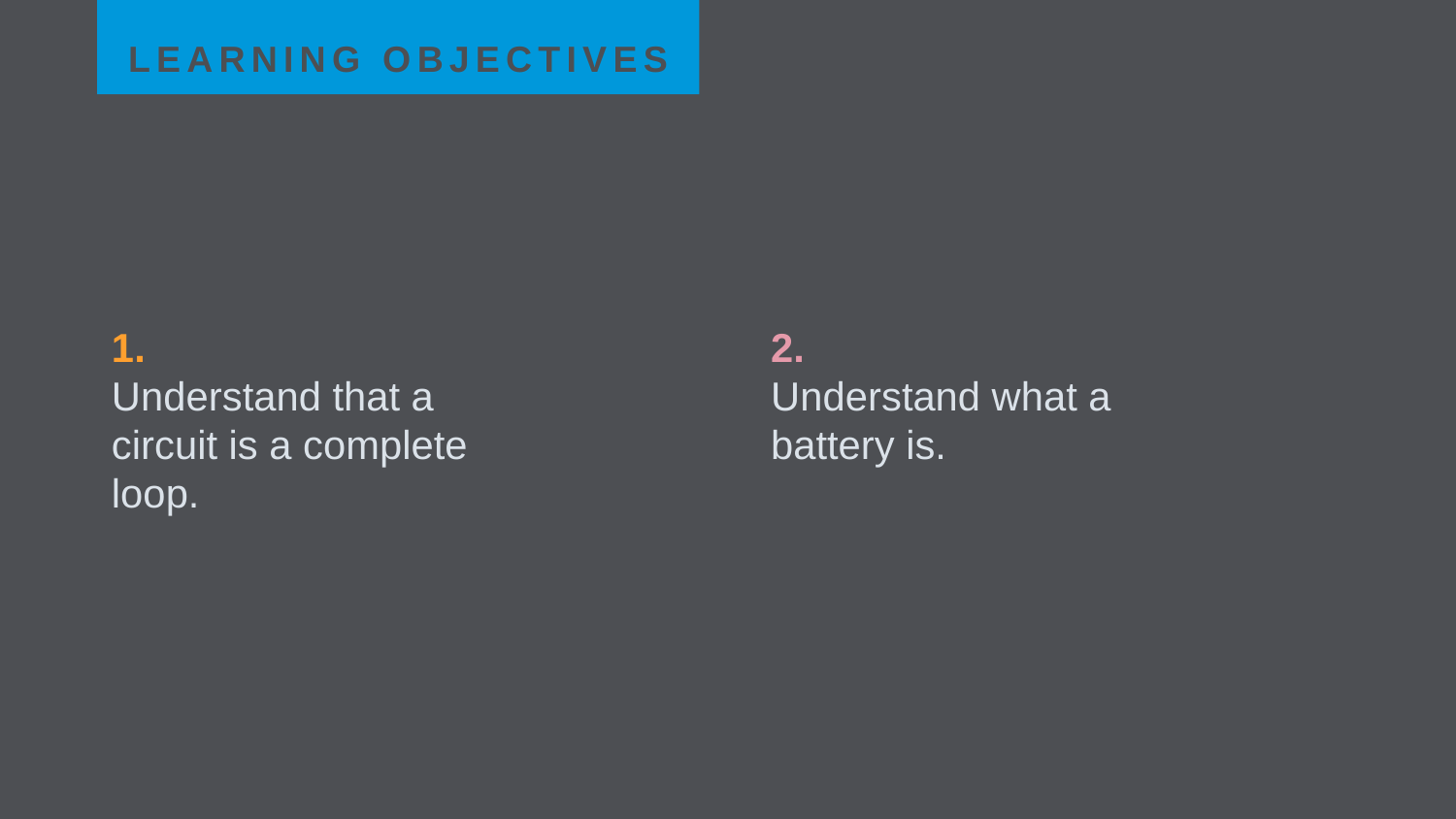

LEARNING OBJECTIVES
1.
Understand that a circuit is a complete loop.
2.
Understand what a battery is.